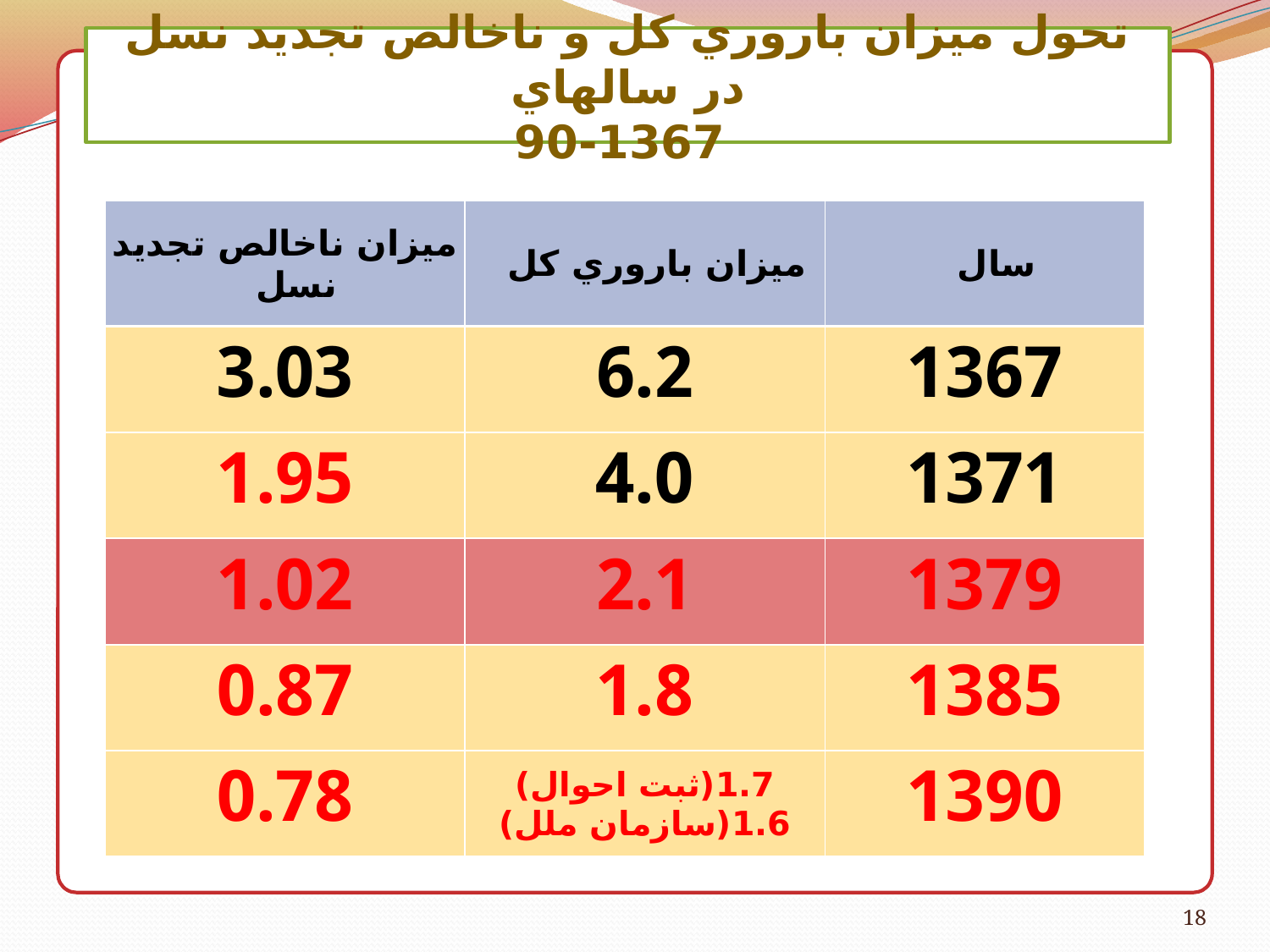

تحول ميزان باروري كل و ناخالص تجديد نسل در سالهاي
 90-1367

| ميزان ناخالص تجديد نسل | ميزان باروري كل | سال |
| --- | --- | --- |
| 3.03 | 6.2 | 1367 |
| 1.95 | 4.0 | 1371 |
| 1.02 | 2.1 | 1379 |
| 0.87 | 1.8 | 1385 |
| 0.78 | 1.7(ثبت احوال) 1.6(سازمان ملل) | 1390 |
18